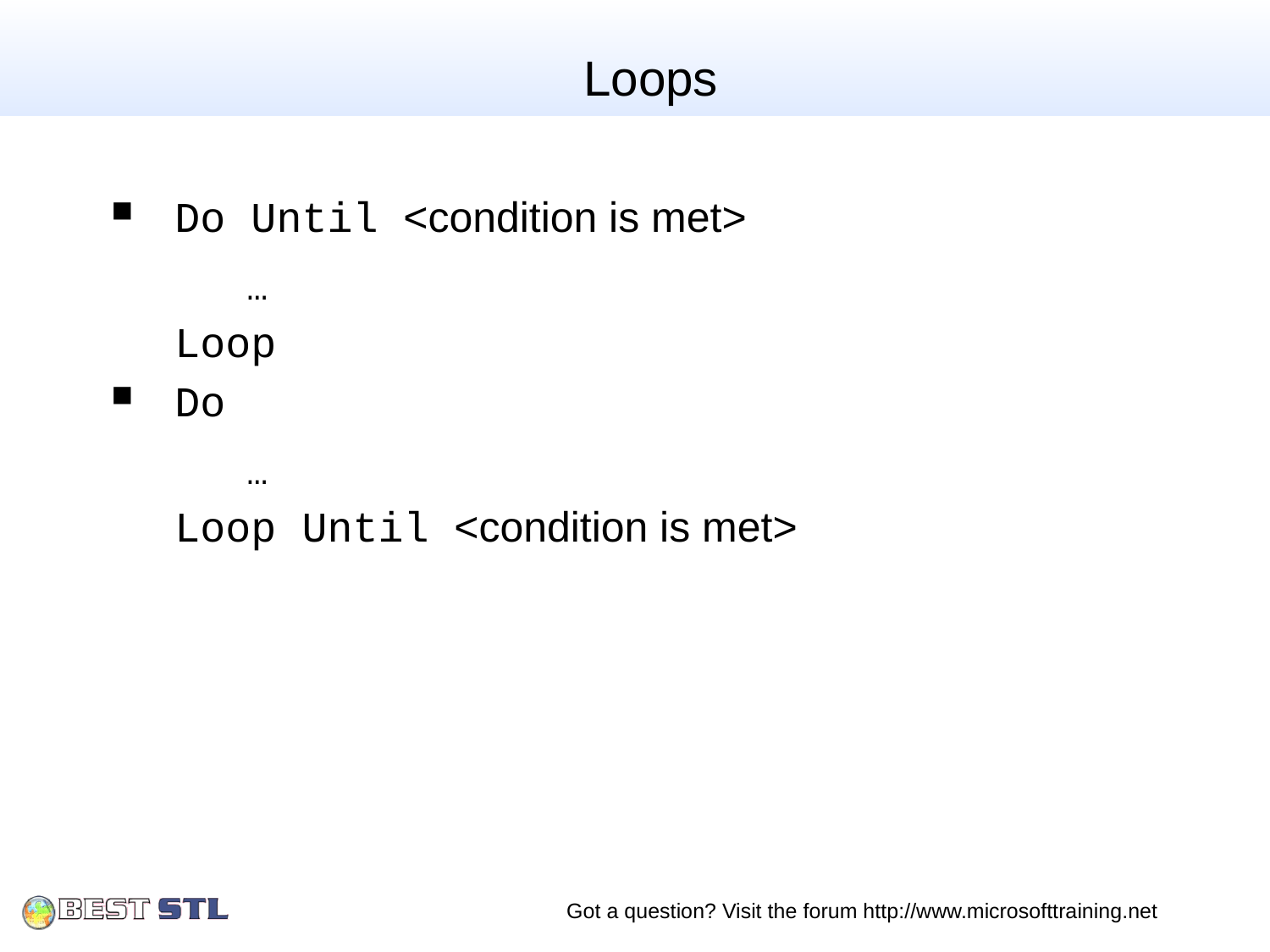

# Loops
Do Until <condition is met>
…
Loop
Do
…
Loop Until <condition is met>
Got a question? Visit the forum http://www.microsofttraining.net